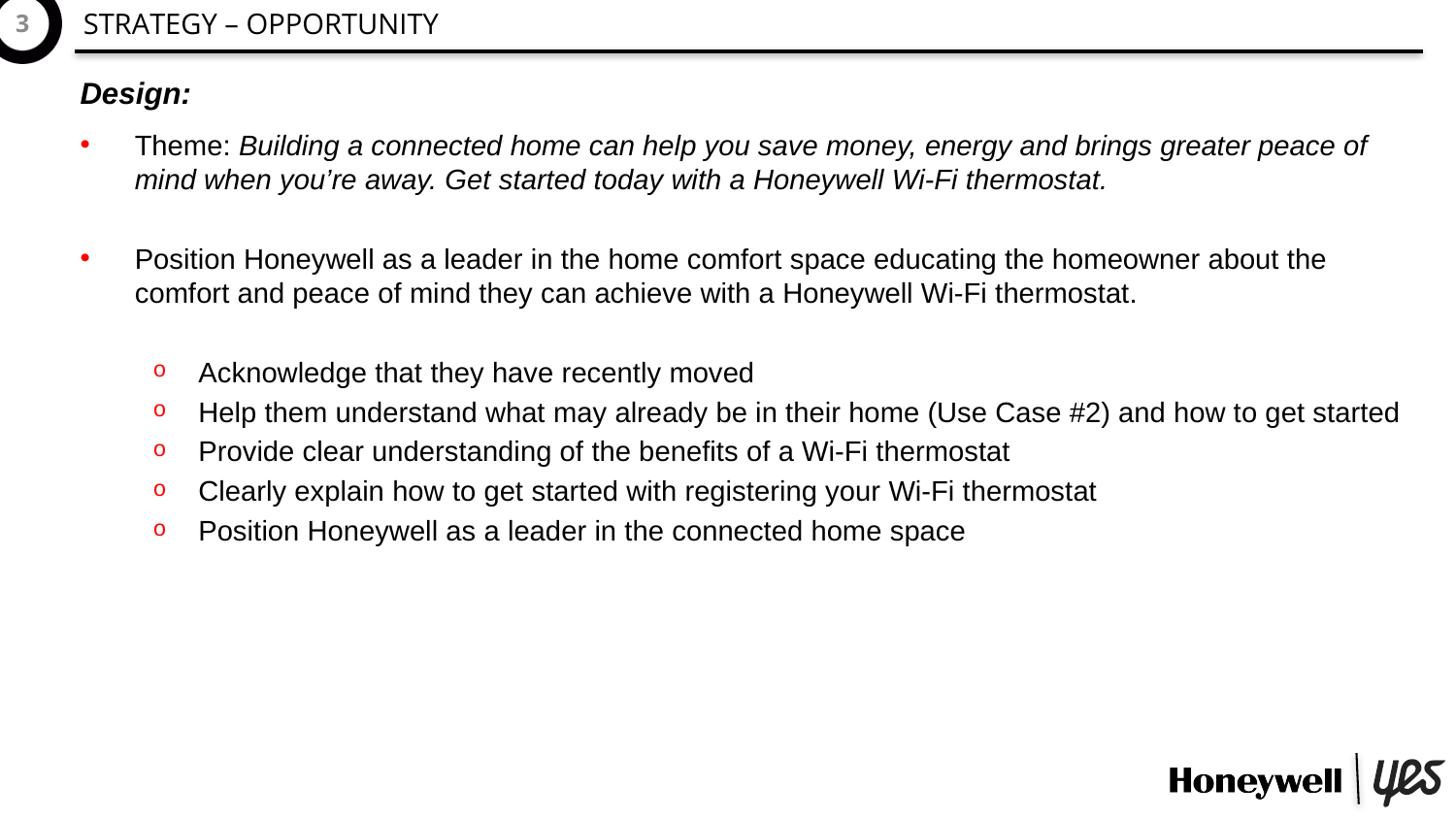

3
 strategy – Opportunity
Design:

Theme: Building a connected home can help you save money, energy and brings greater peace of mind when you’re away. Get started today with a Honeywell Wi-Fi thermostat.

Position Honeywell as a leader in the home comfort space educating the homeowner about the comfort and peace of mind they can achieve with a Honeywell Wi-Fi thermostat.

Acknowledge that they have recently moved
Help them understand what may already be in their home (Use Case #2) and how to get started
Provide clear understanding of the benefits of a Wi-Fi thermostat
Clearly explain how to get started with registering your Wi-Fi thermostat
Position Honeywell as a leader in the connected home space